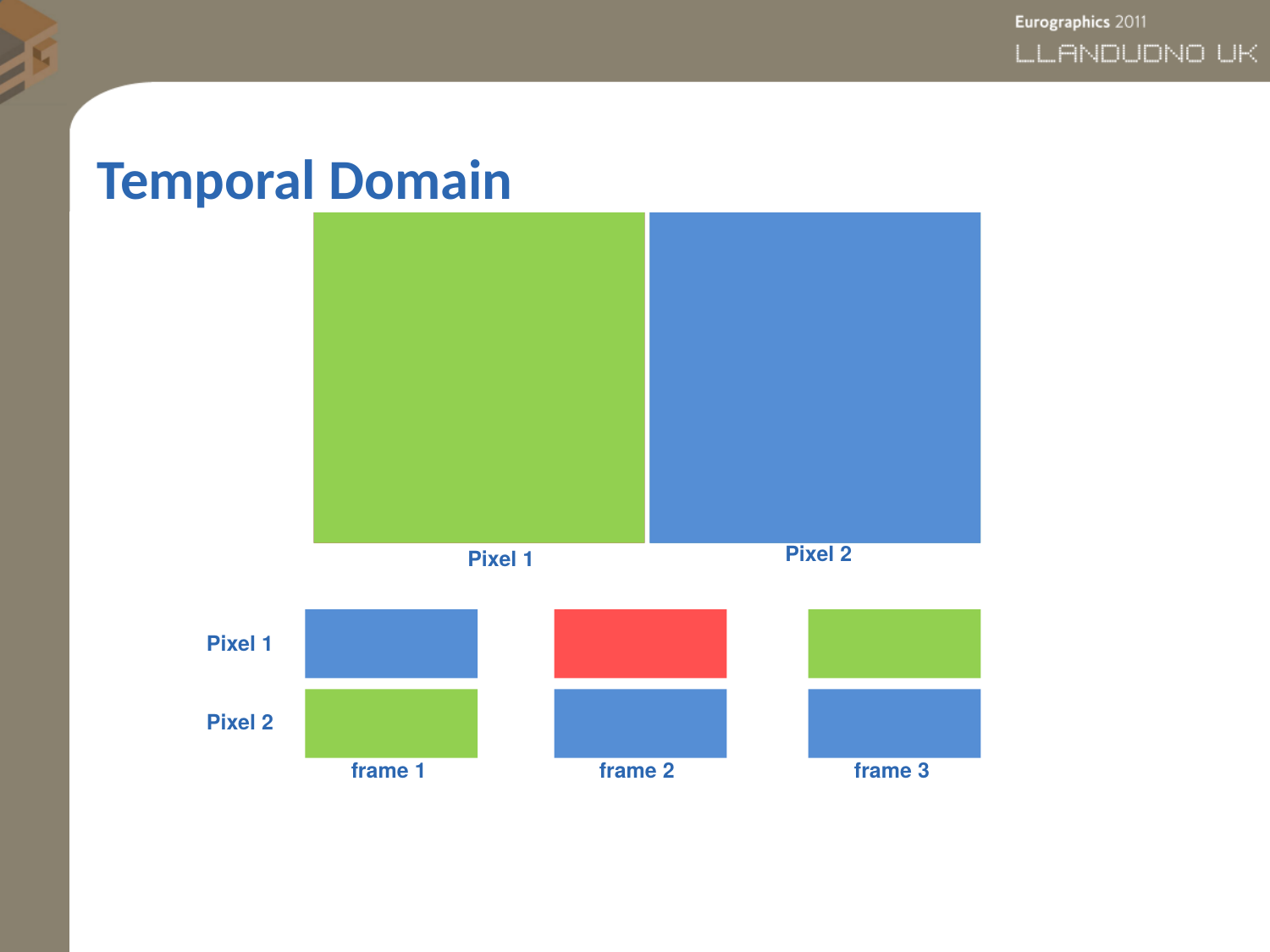

# Temporal Domain

Pixel 2
Pixel 1

Pixel 1

Pixel 2
frame 1
frame 2
frame 3